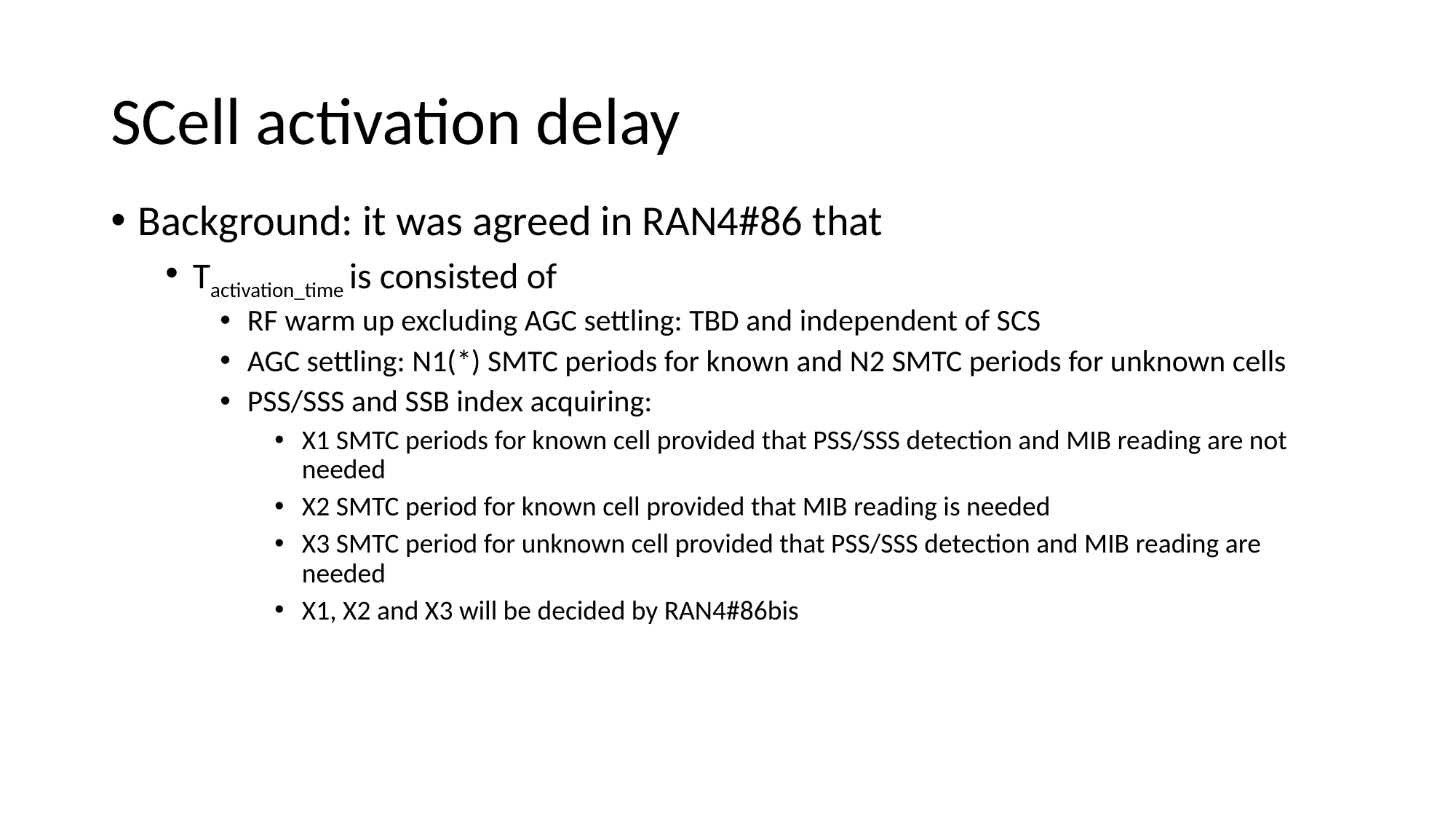

# SCell activation delay
Background: it was agreed in RAN4#86 that
Tactivation_time is consisted of
RF warm up excluding AGC settling: TBD and independent of SCS
AGC settling: N1(*) SMTC periods for known and N2 SMTC periods for unknown cells
PSS/SSS and SSB index acquiring:
X1 SMTC periods for known cell provided that PSS/SSS detection and MIB reading are not needed
X2 SMTC period for known cell provided that MIB reading is needed
X3 SMTC period for unknown cell provided that PSS/SSS detection and MIB reading are needed
X1, X2 and X3 will be decided by RAN4#86bis